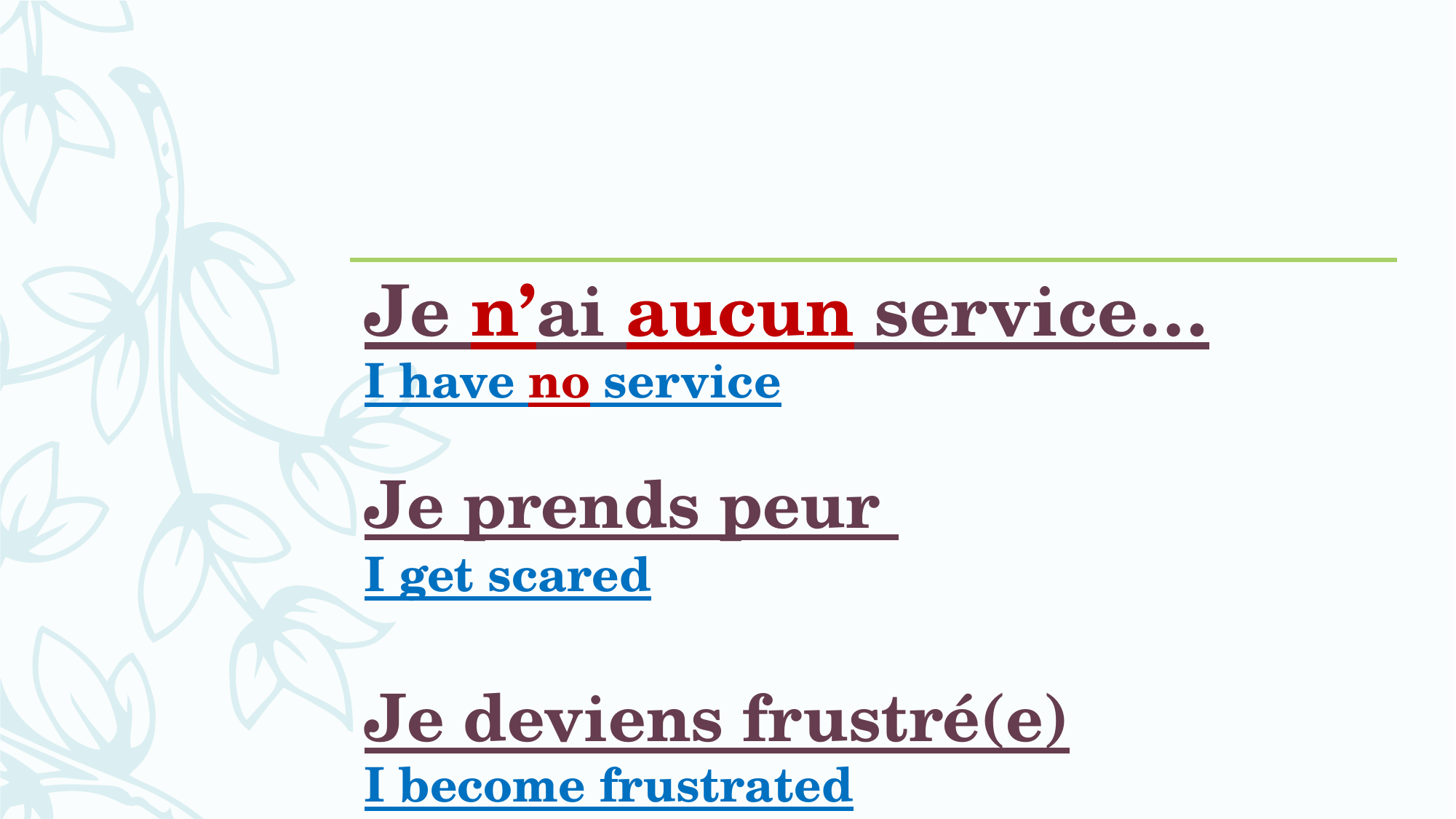

Je n’ai aucun service…
I have no service

Je prends peur
I get scared

Je deviens frustré(e)
I become frustrated